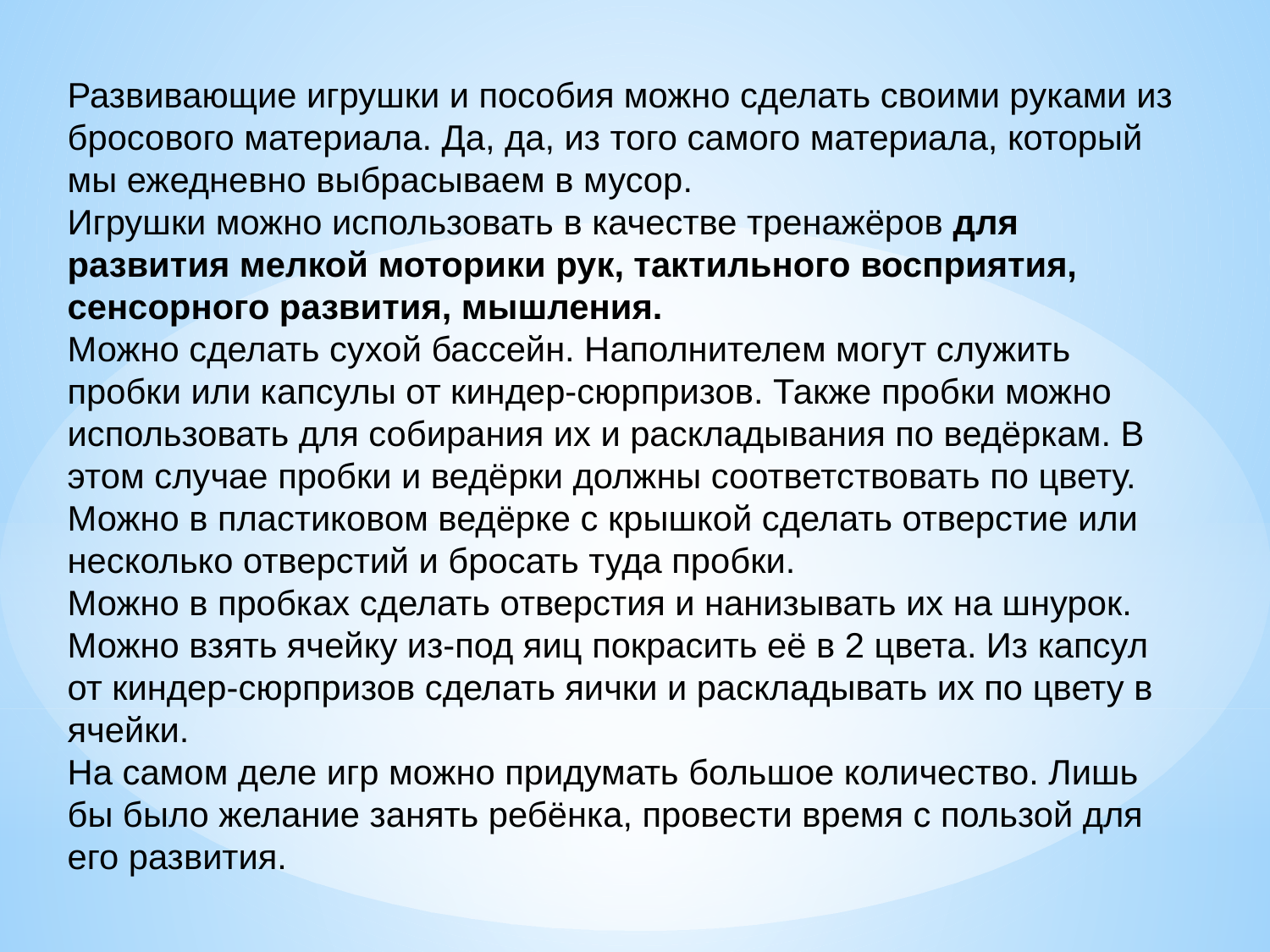

Развивающие игрушки и пособия можно сделать своими руками из бросового материала. Да, да, из того самого материала, который мы ежедневно выбрасываем в мусор.
Игрушки можно использовать в качестве тренажёров для развития мелкой моторики рук, тактильного восприятия, сенсорного развития, мышления.
Можно сделать сухой бассейн. Наполнителем могут служить пробки или капсулы от киндер-сюрпризов. Также пробки можно использовать для собирания их и раскладывания по ведёркам. В этом случае пробки и ведёрки должны соответствовать по цвету.
Можно в пластиковом ведёрке с крышкой сделать отверстие или несколько отверстий и бросать туда пробки.
Можно в пробках сделать отверстия и нанизывать их на шнурок.
Можно взять ячейку из-под яиц покрасить её в 2 цвета. Из капсул от киндер-сюрпризов сделать яички и раскладывать их по цвету в ячейки.
На самом деле игр можно придумать большое количество. Лишь бы было желание занять ребёнка, провести время с пользой для его развития.